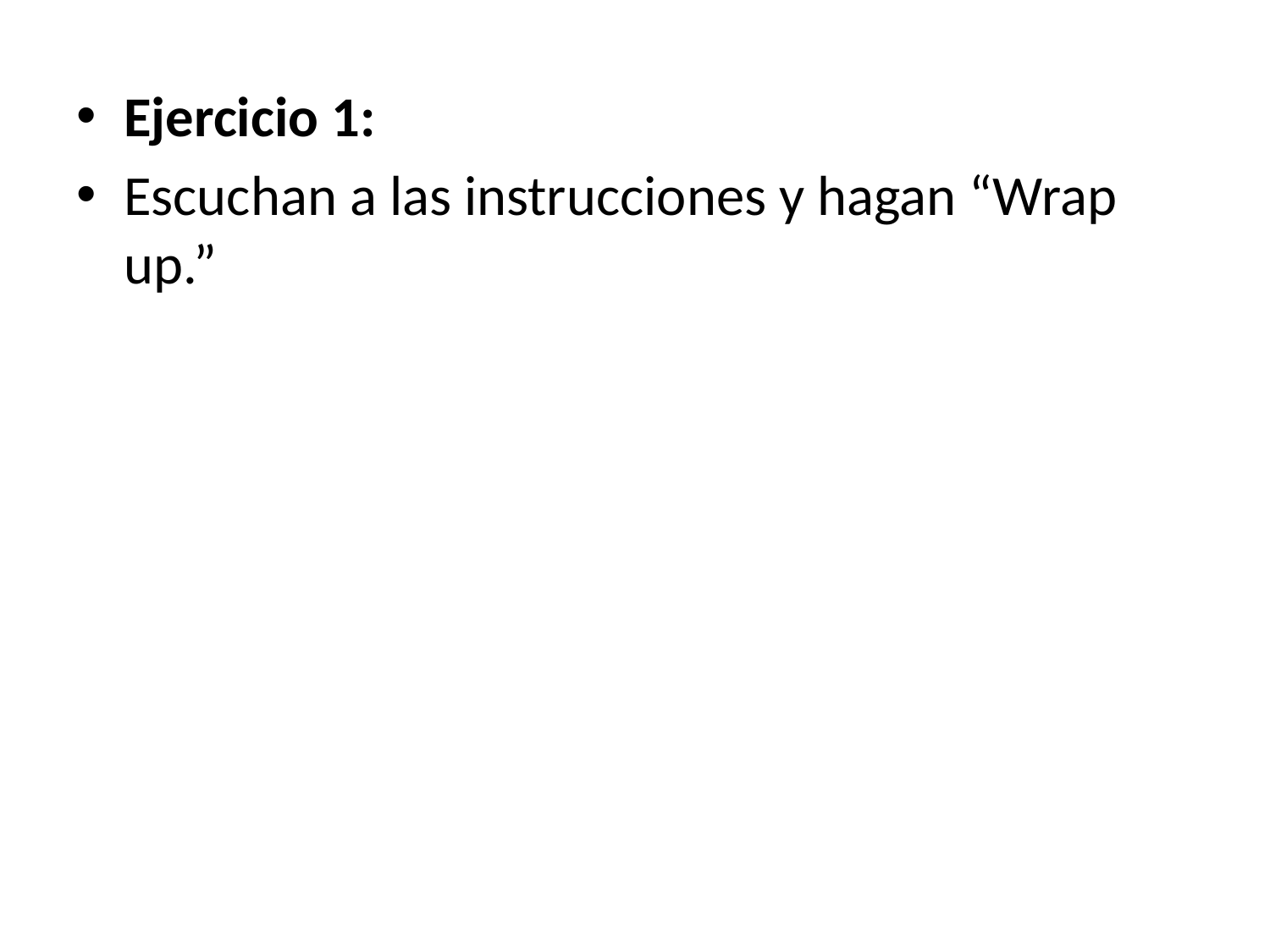

Ejercicio 1:
Escuchan a las instrucciones y hagan “Wrap up.”